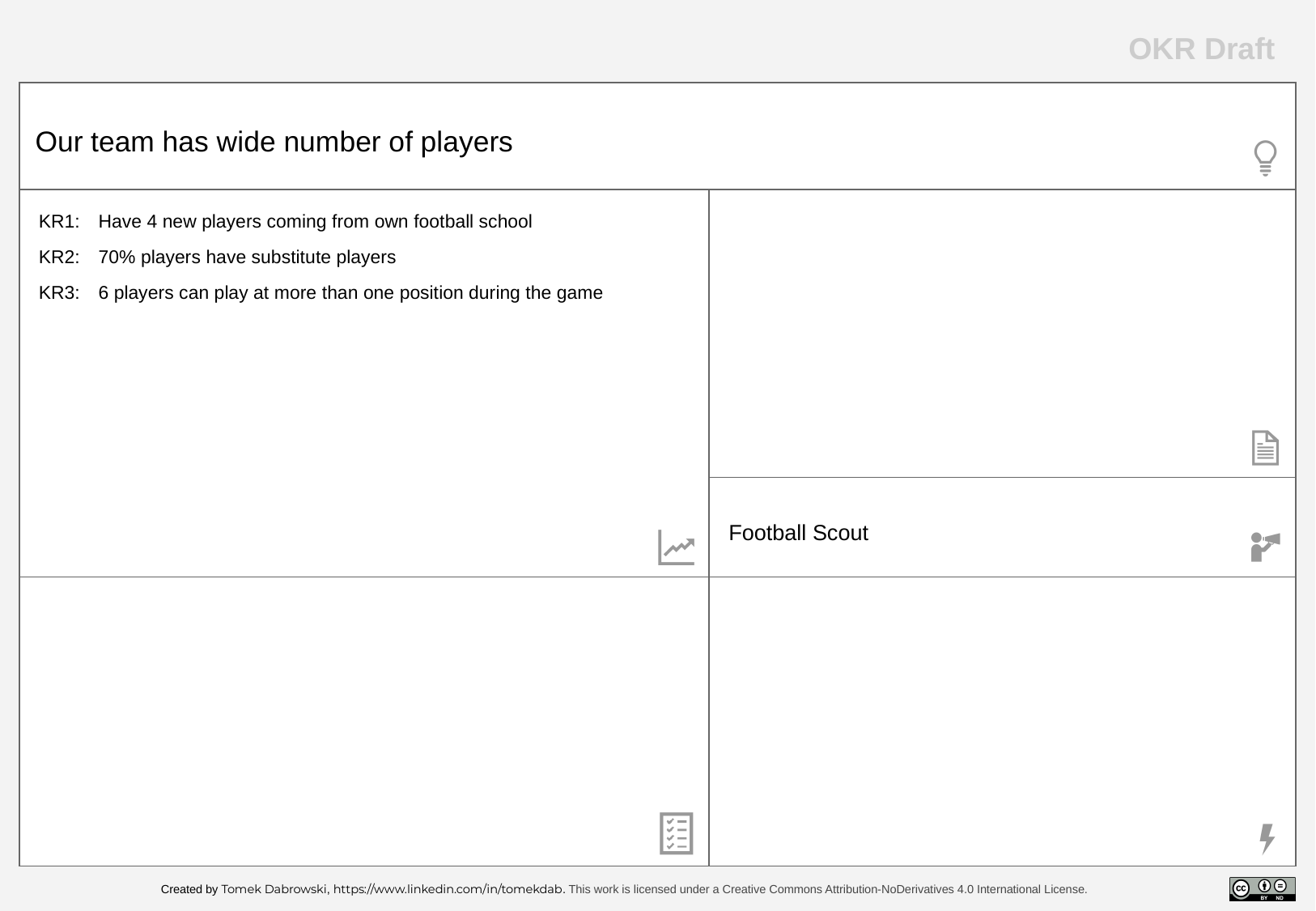

# Our team has wide number of players

KR1: 	Have 4 new players coming from own football school
KR2: 	70% players have substitute players
KR3:	6 players can play at more than one position during the game
Football Scout